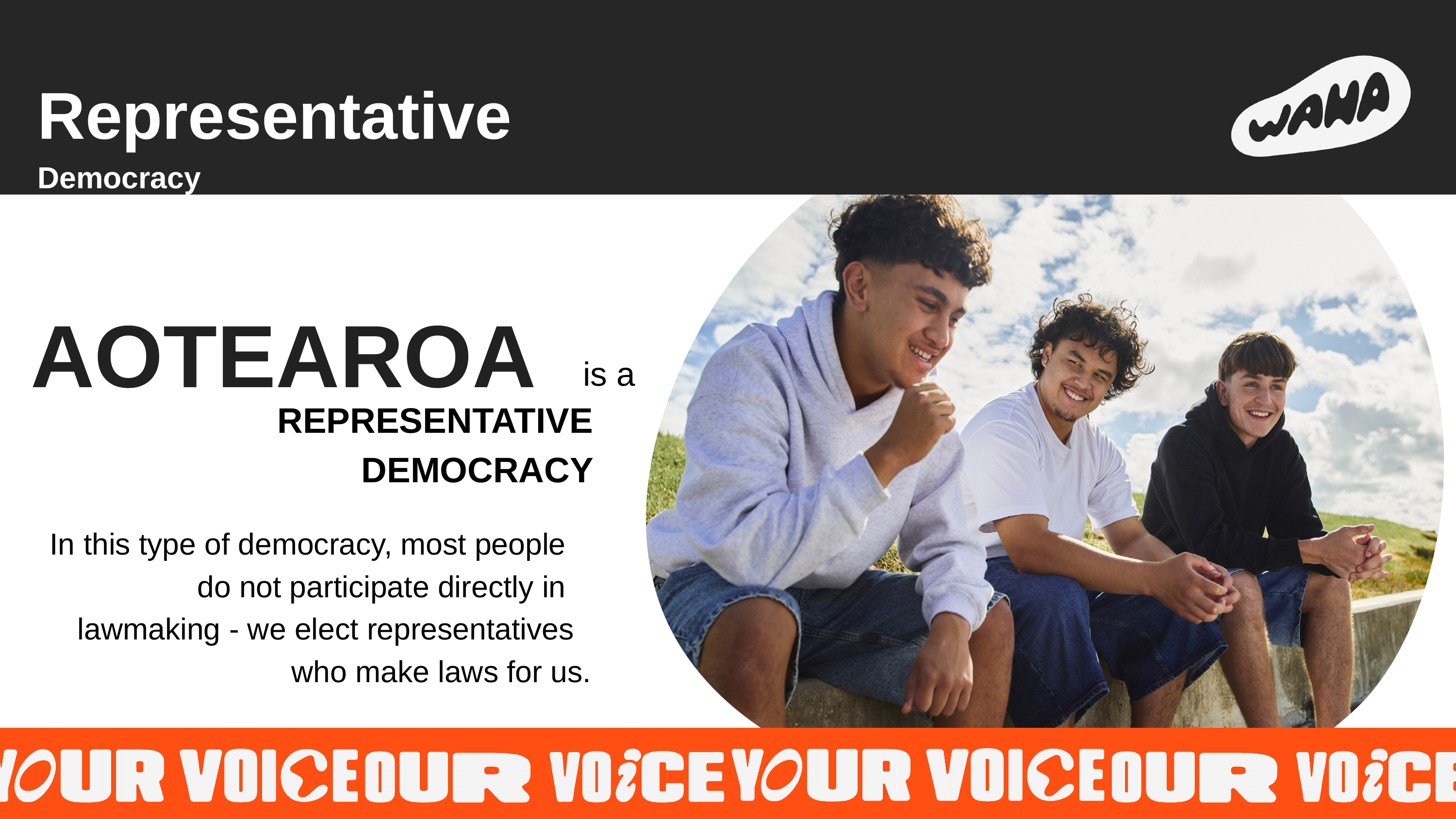

Representative
Democracy
AOTEAROA
is a
REPRESENTATIVE
 DEMOCRACY
In this type of democracy, most people
do not participate directly in
 lawmaking - we elect representatives
who make laws for us.